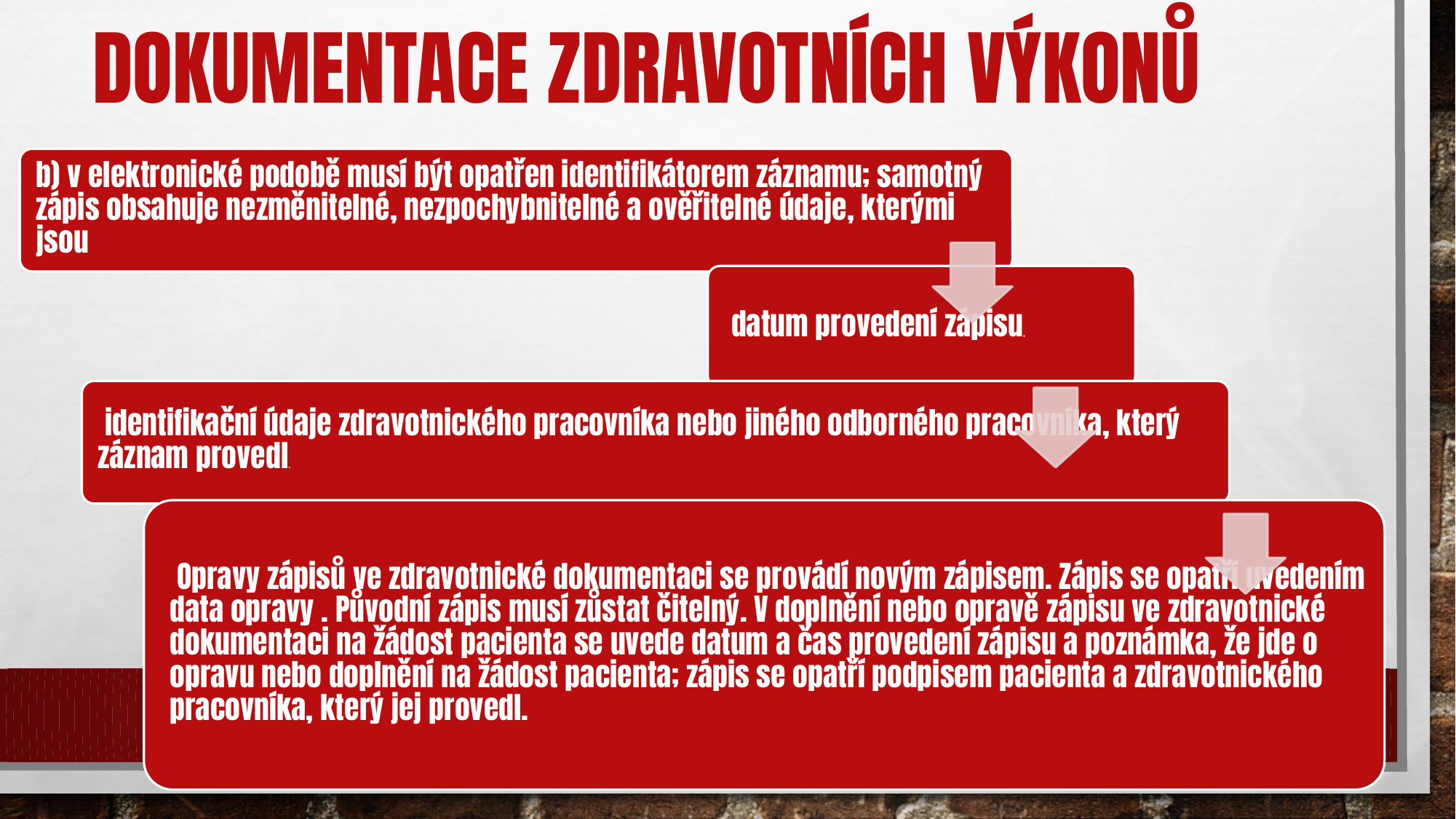

# Dokumentace zdravotních výkonů
b) v elektronické podobě musí být opatřen identifikátorem záznamu; samotný zápis obsahuje nezměnitelné, nezpochybnitelné a ověřitelné údaje, kterými jsou
 datum provedení zápisu,
 identifikační údaje zdravotnického pracovníka nebo jiného odborného pracovníka, který záznam provedl.
 Opravy zápisů ve zdravotnické dokumentaci se provádí novým zápisem. Zápis se opatří uvedením data opravy . Původní zápis musí zůstat čitelný. V doplnění nebo opravě zápisu ve zdravotnické dokumentaci na žádost pacienta se uvede datum a čas provedení zápisu a poznámka, že jde o opravu nebo doplnění na žádost pacienta; zápis se opatří podpisem pacienta a zdravotnického pracovníka, který jej provedl.